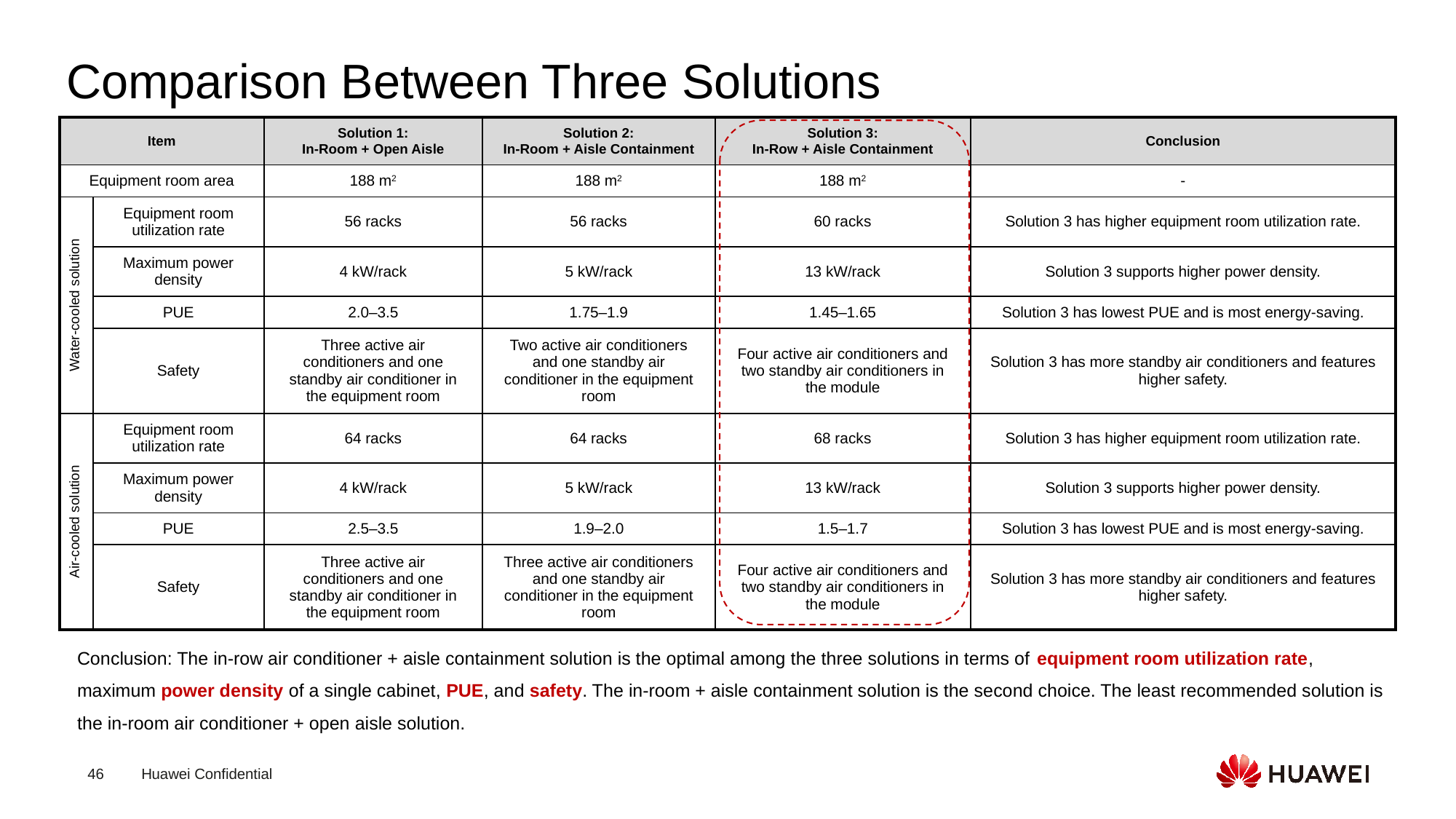

# Comparison Between Three Solutions
| Item |  | Solution 1: In-Room + Open Aisle | Solution 2: In-Room + Aisle Containment | Solution 3: In-Row + Aisle Containment | Conclusion |
| --- | --- | --- | --- | --- | --- |
| Equipment room area |  | 188 m2 | 188 m2 | 188 m2 | - |
| Water-cooled solution | Equipment room utilization rate | 56 racks | 56 racks | 60 racks | Solution 3 has higher equipment room utilization rate. |
|  | Maximum power density | 4 kW/rack | 5 kW/rack | 13 kW/rack | Solution 3 supports higher power density. |
|  | PUE | 2.0–3.5 | 1.75–1.9 | 1.45–1.65 | Solution 3 has lowest PUE and is most energy-saving. |
|  | Safety | Three active air conditioners and one standby air conditioner in the equipment room | Two active air conditioners and one standby air conditioner in the equipment room | Four active air conditioners and two standby air conditioners in the module | Solution 3 has more standby air conditioners and features higher safety. |
| Air-cooled solution | Equipment room utilization rate | 64 racks | 64 racks | 68 racks | Solution 3 has higher equipment room utilization rate. |
|  | Maximum power density | 4 kW/rack | 5 kW/rack | 13 kW/rack | Solution 3 supports higher power density. |
|  | PUE | 2.5–3.5 | 1.9–2.0 | 1.5–1.7 | Solution 3 has lowest PUE and is most energy-saving. |
|  | Safety | Three active air conditioners and one standby air conditioner in the equipment room | Three active air conditioners and one standby air conditioner in the equipment room | Four active air conditioners and two standby air conditioners in the module | Solution 3 has more standby air conditioners and features higher safety. |

Conclusion: The in-row air conditioner + aisle containment solution is the optimal among the three solutions in terms of equipment room utilization rate, maximum power density of a single cabinet, PUE, and safety. The in-room + aisle containment solution is the second choice. The least recommended solution is the in-room air conditioner + open aisle solution.